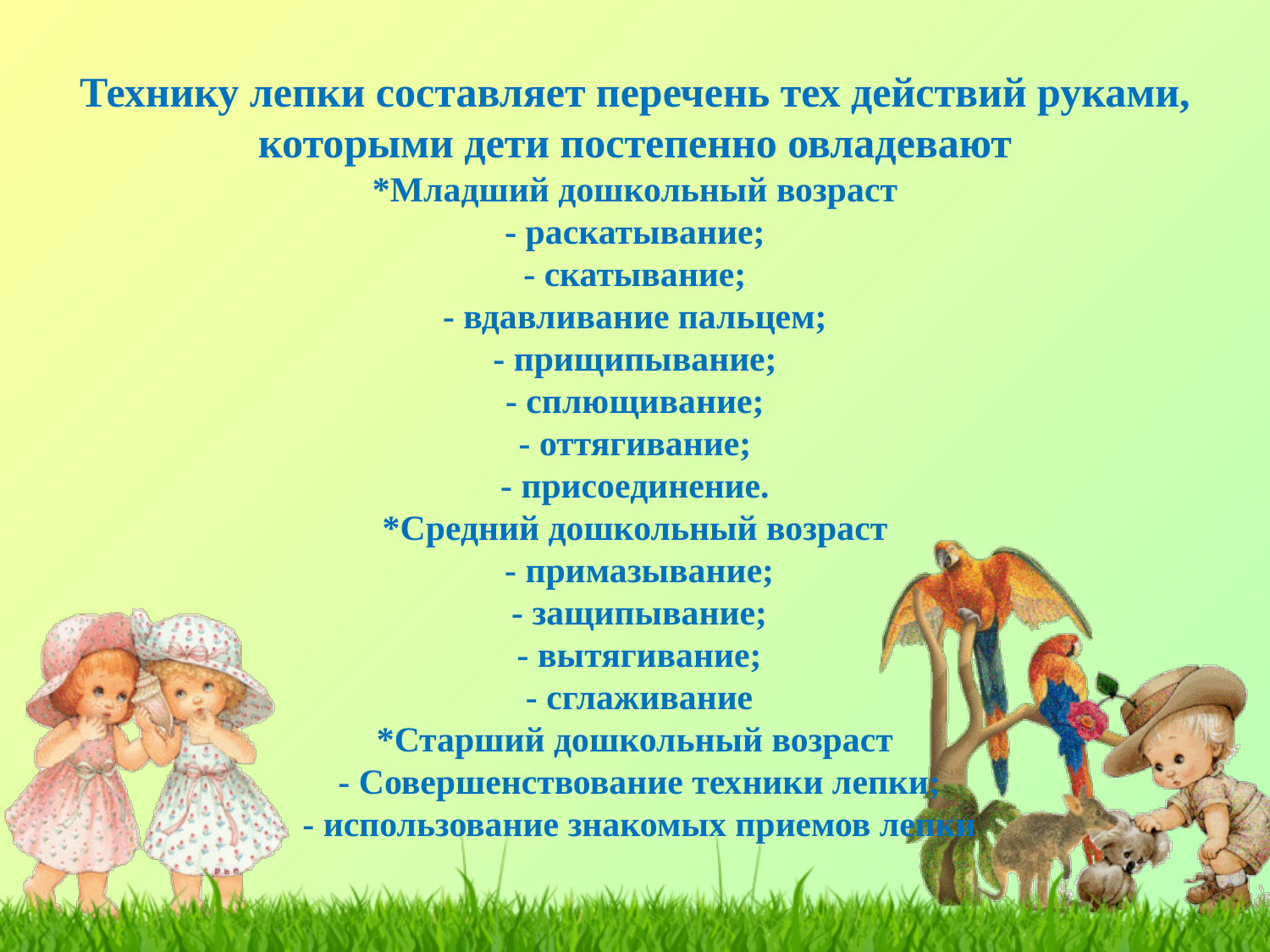

# Технику лепки составляет перечень тех действий руками, которыми дети постепенно овладевают *Младший дошкольный возраст - раскатывание; - скатывание; - вдавливание пальцем; - прищипывание; - сплющивание; - оттягивание; - присоединение. *Средний дошкольный возраст - примазывание; - защипывание; - вытягивание; - сглаживание *Старший дошкольный возраст - Совершенствование техники лепки; - использование знакомых приемов лепки